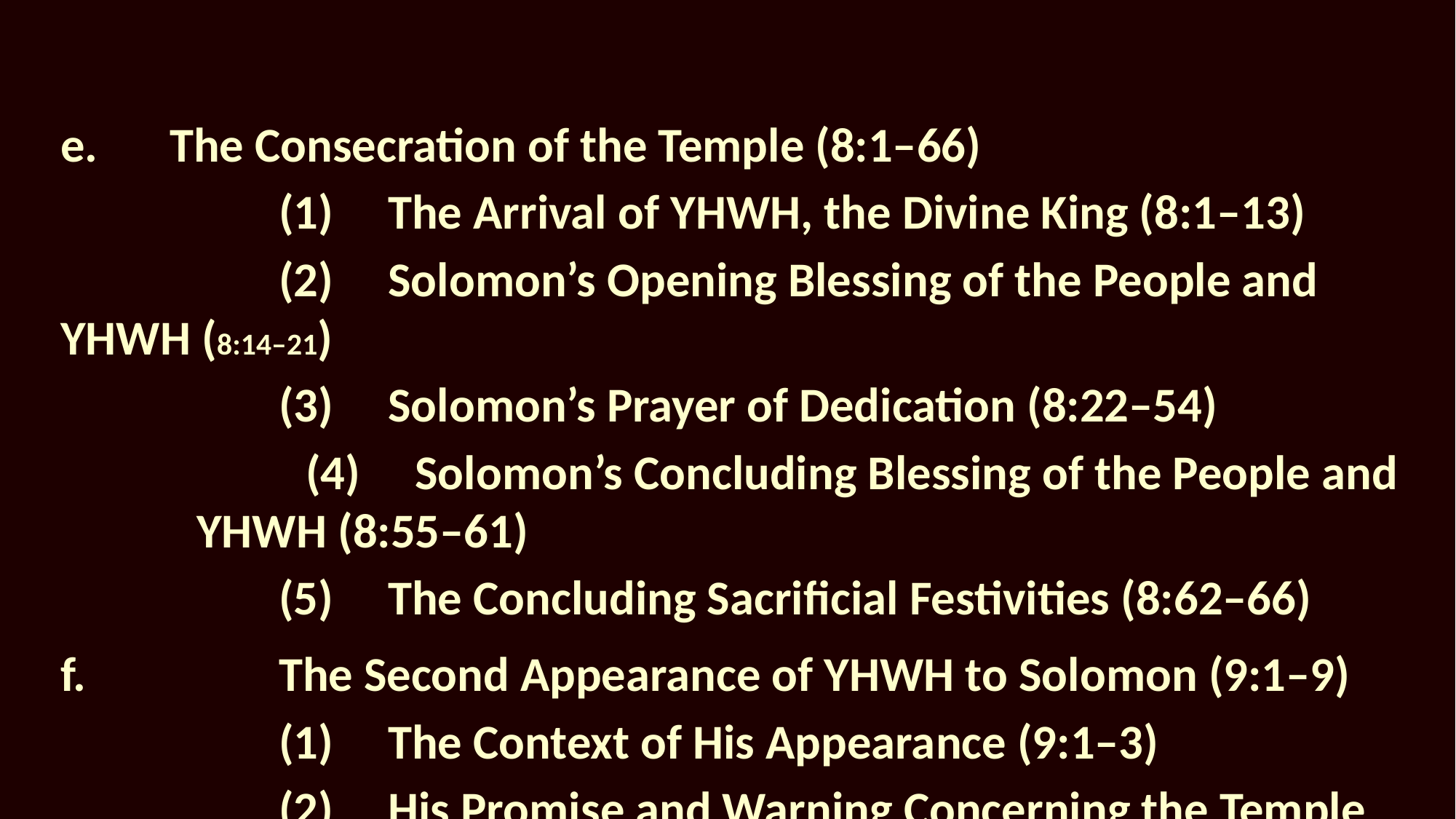

e.	The Consecration of the Temple (8:1–66)
		(1)	The Arrival of YHWH, the Divine King (8:1–13)
		(2)	Solomon’s Opening Blessing of the People and YHWH (8:14–21)
		(3)	Solomon’s Prayer of Dedication (8:22–54)
		(4)	Solomon’s Concluding Blessing of the People and YHWH (8:55–61)
		(5)	The Concluding Sacrificial Festivities (8:62–66)
f.		The Second Appearance of YHWH to Solomon (9:1–9)
		(1)	The Context of His Appearance (9:1–3)
		(2)	His Promise and Warning Concerning the Temple (9:4–9)